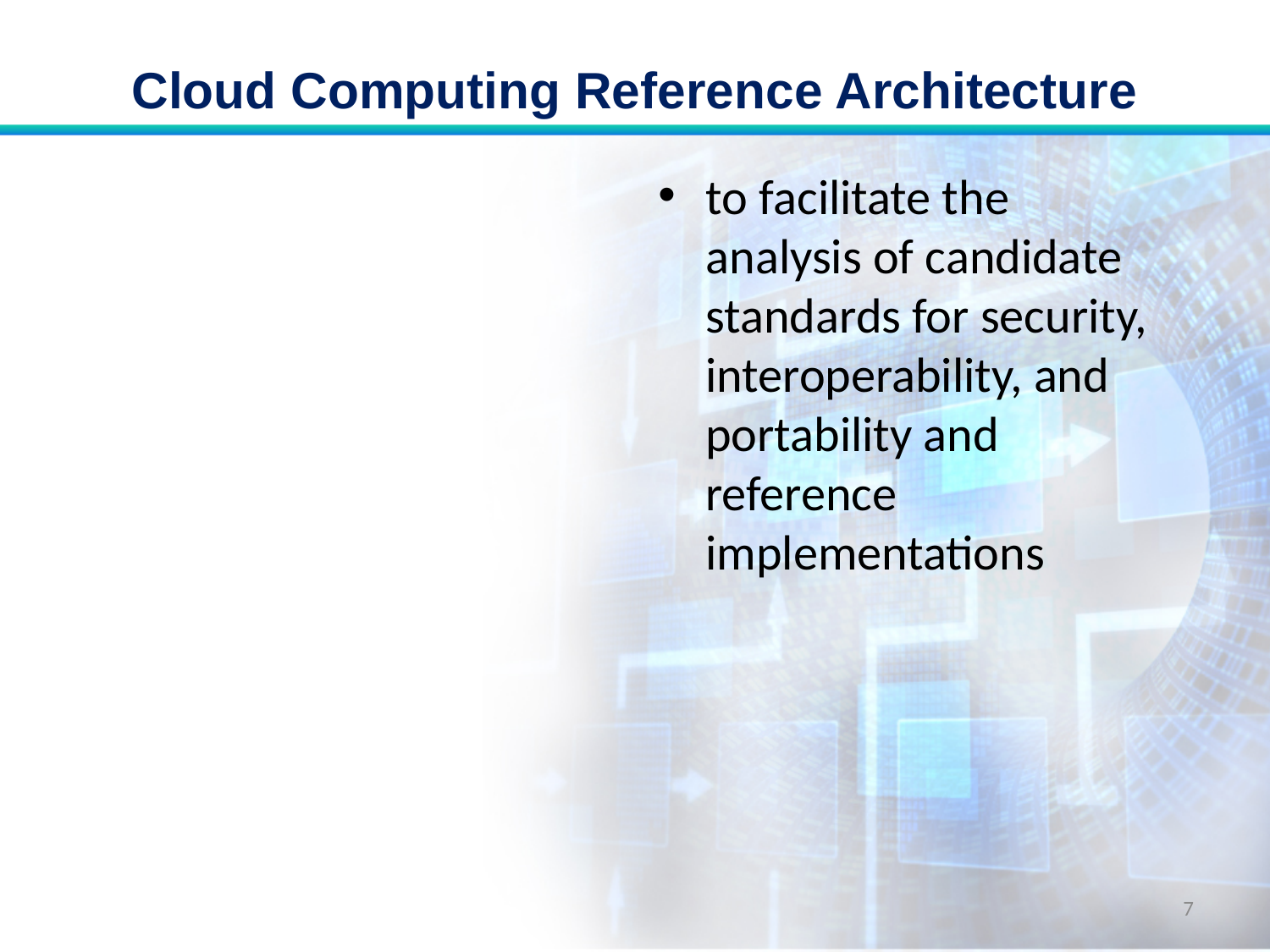

# Cloud Computing Reference Architecture
to facilitate the analysis of candidate standards for security, interoperability, and portability and reference implementations

7